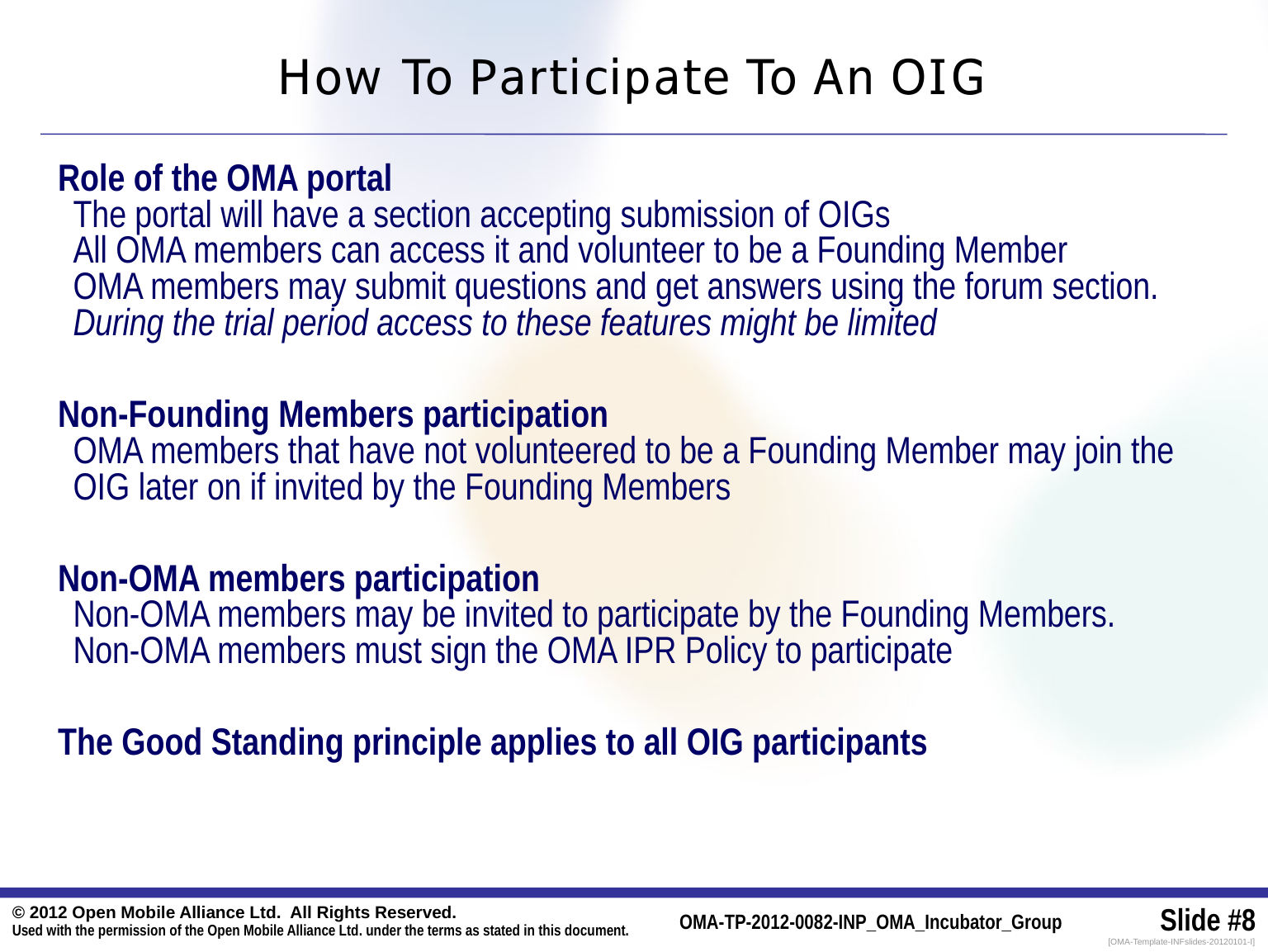

# How To Participate To An OIG
Role of the OMA portal
The portal will have a section accepting submission of OIGs
All OMA members can access it and volunteer to be a Founding Member
OMA members may submit questions and get answers using the forum section. During the trial period access to these features might be limited

Non-Founding Members participation
OMA members that have not volunteered to be a Founding Member may join the OIG later on if invited by the Founding Members

Non-OMA members participation
Non-OMA members may be invited to participate by the Founding Members.
Non-OMA members must sign the OMA IPR Policy to participate

The Good Standing principle applies to all OIG participants